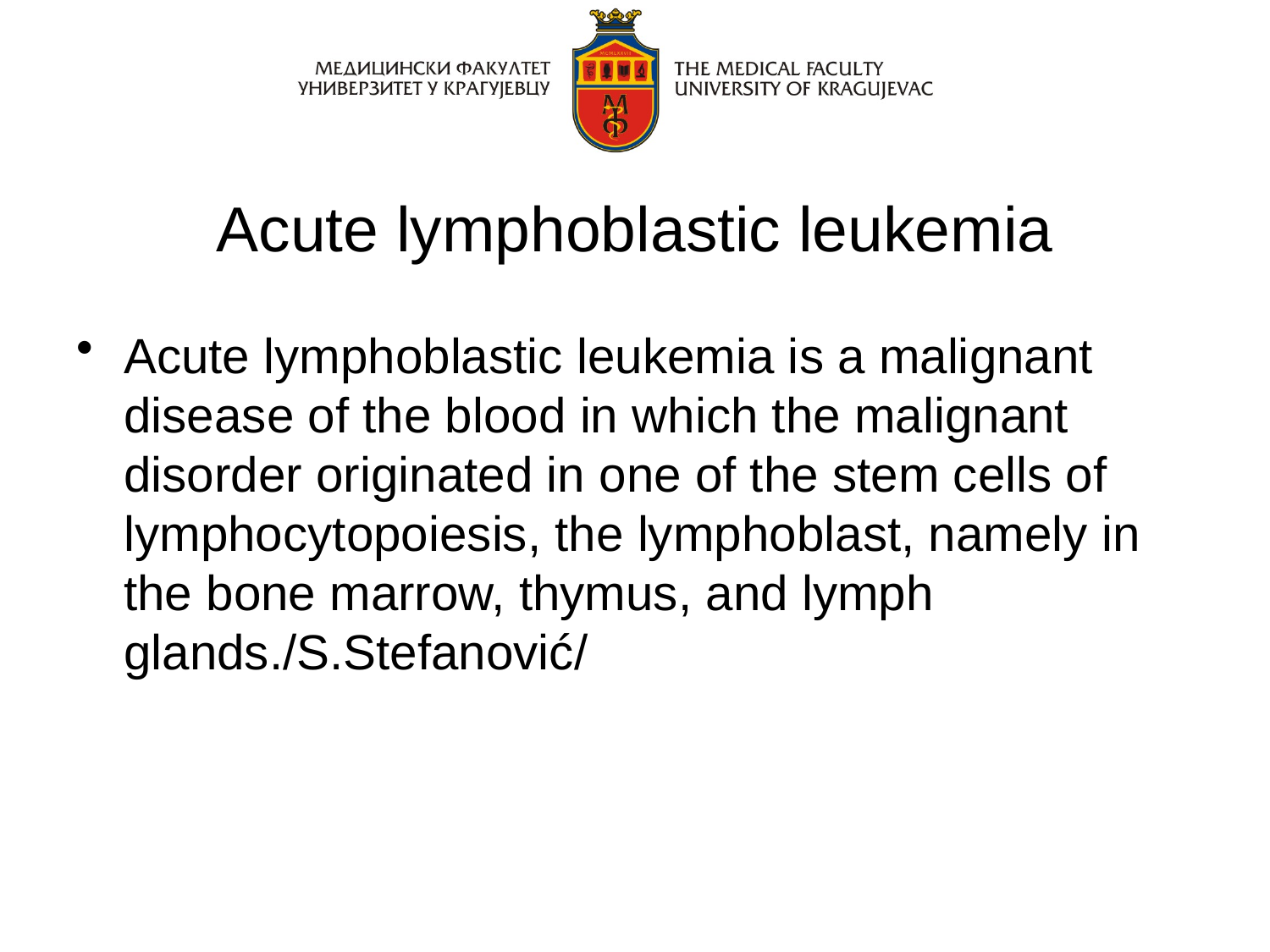

# Acute lymphoblastic leukemia
Acute lymphoblastic leukemia is a malignant disease of the blood in which the malignant disorder originated in one of the stem cells of lymphocytopoiesis, the lymphoblast, namely in the bone marrow, thymus, and lymph glands./S.Stefanović/